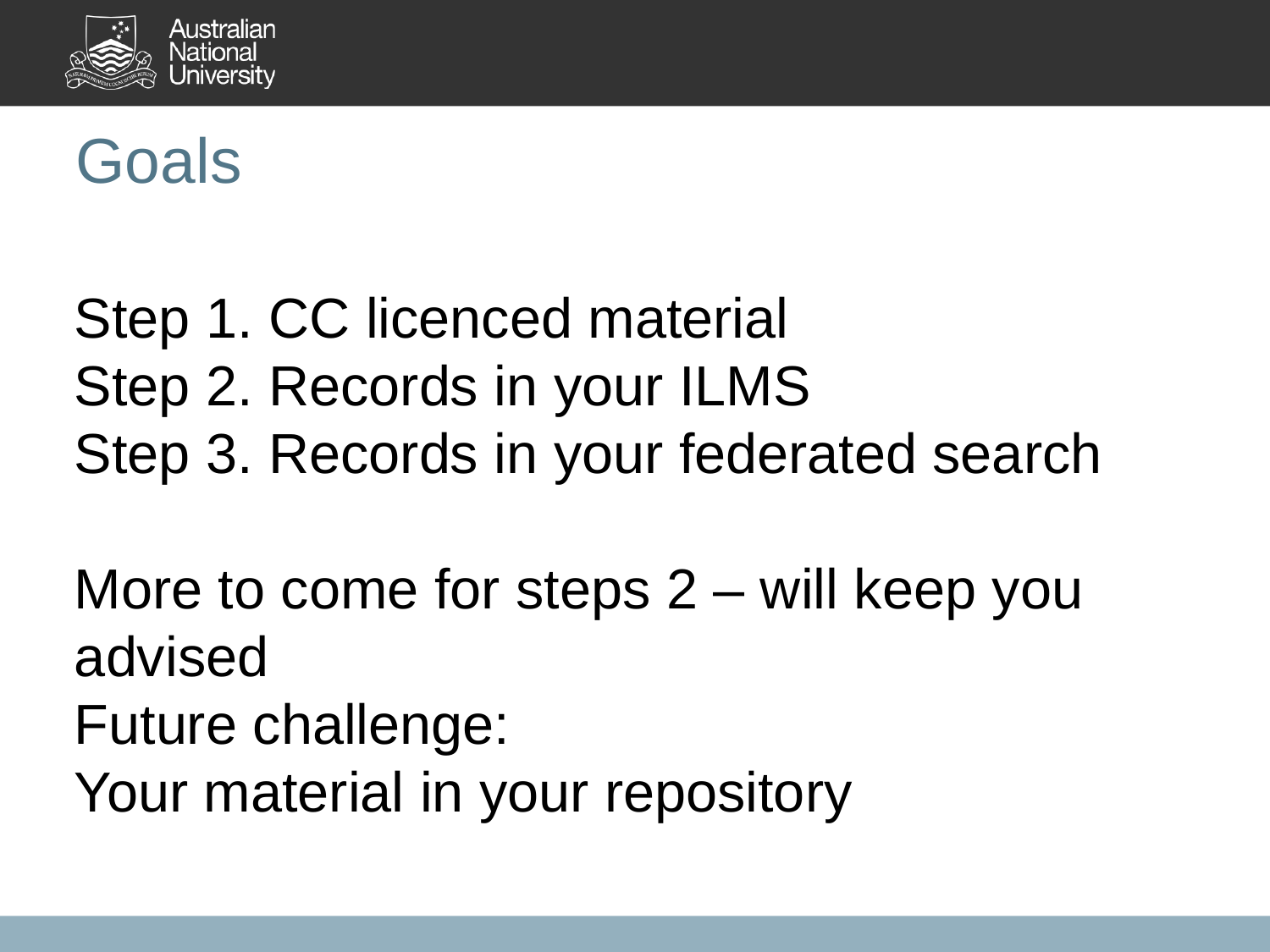

# Goals
Step 1. CC licenced material
Step 2. Records in your ILMS
Step 3. Records in your federated search

More to come for steps 2 – will keep you advised
Future challenge:
Your material in your repository